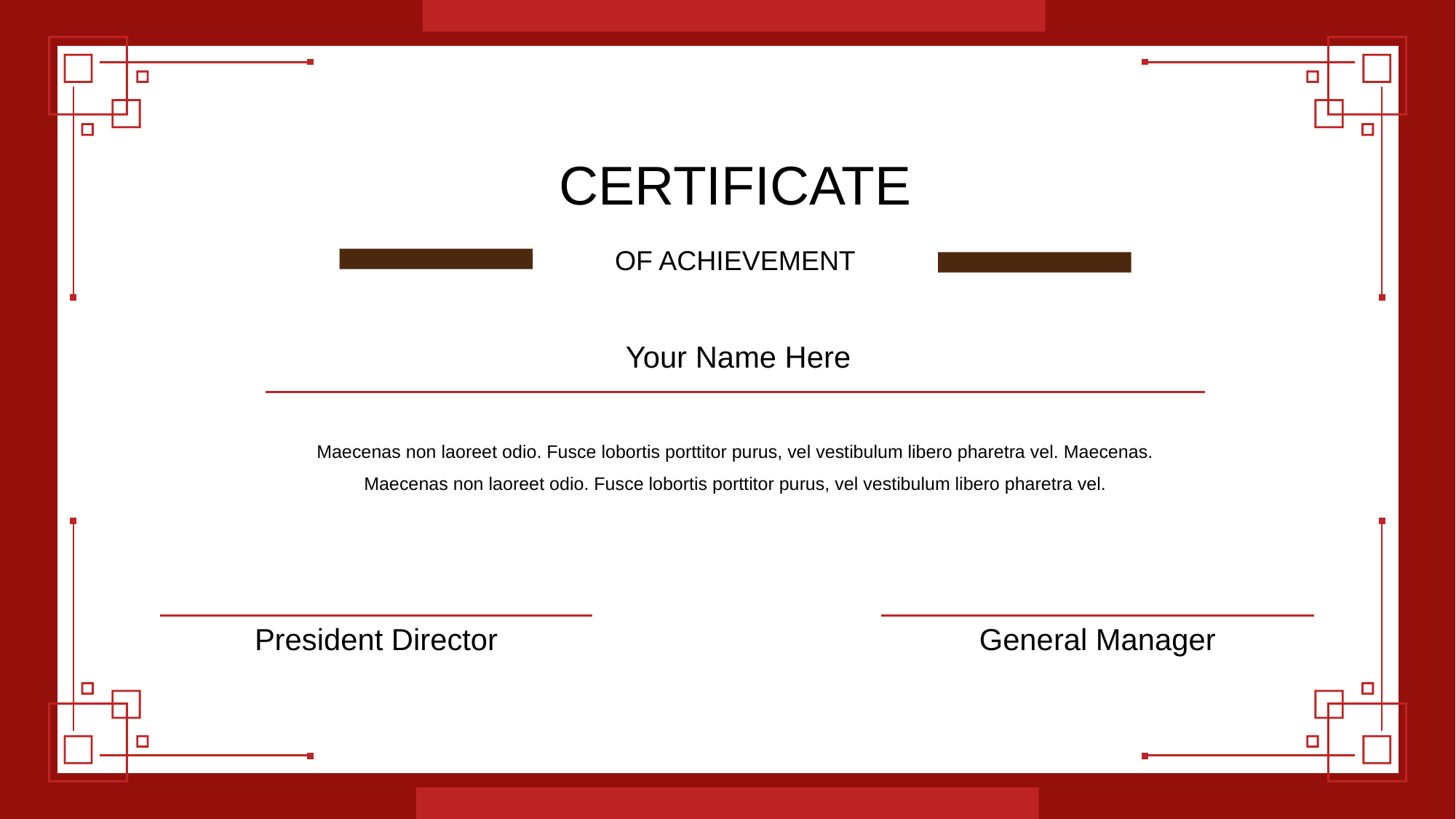

CERTIFICATE

OF ACHIEVEMENT

Your Name Here
Maecenas non laoreet odio. Fusce lobortis porttitor purus, vel vestibulum libero pharetra vel. Maecenas. Maecenas non laoreet odio. Fusce lobortis porttitor purus, vel vestibulum libero pharetra vel.

General Manager
President Director